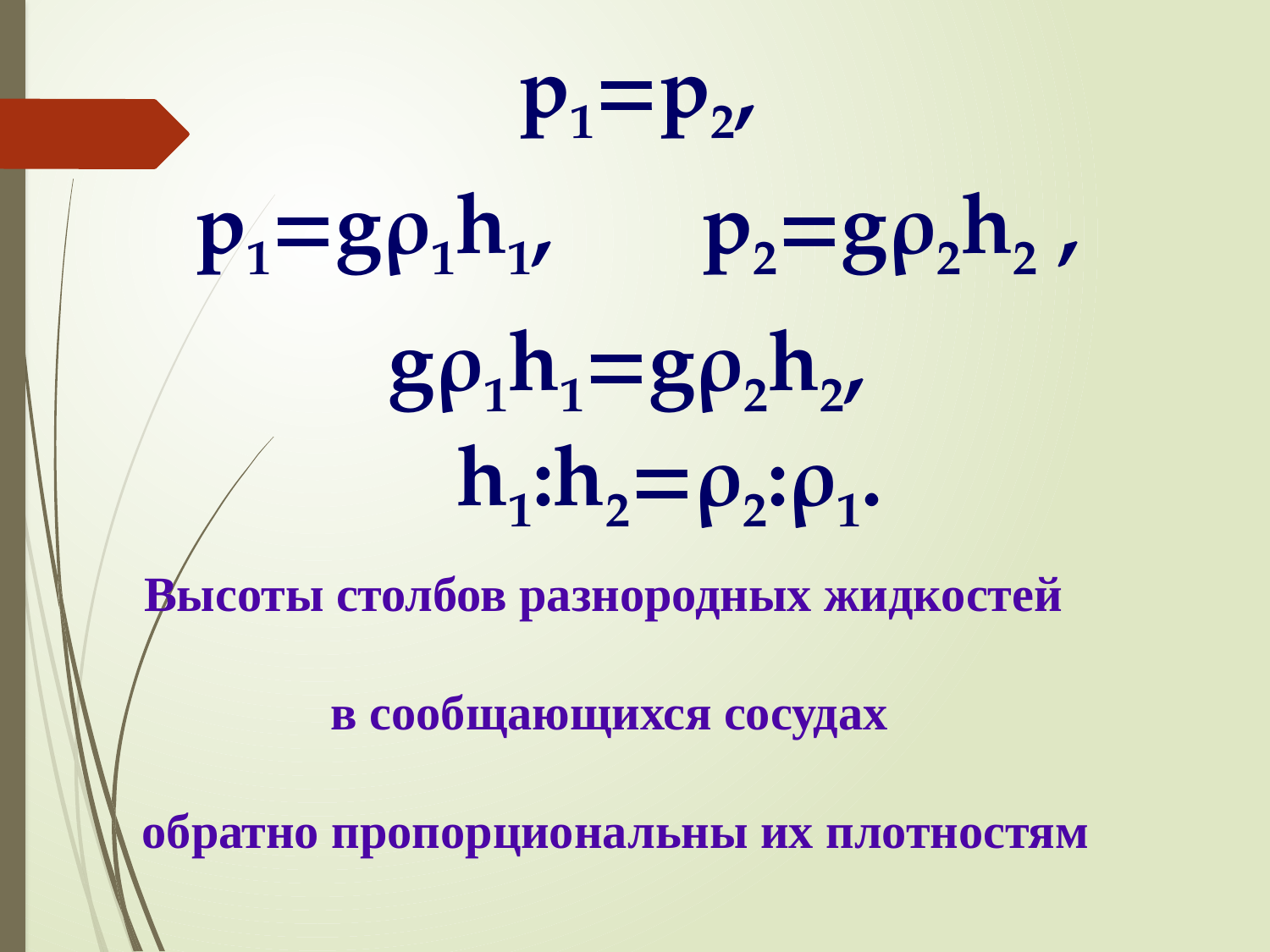

p1=p2,

p1=gρ1h1,       p2=gρ2h2 ,

gρ1h1=gρ2h2,
   h1:h2=ρ2:ρ1.

Высоты столбов разнородных жидкостей

в сообщающихся сосудах

 обратно пропорциональны их плотностям